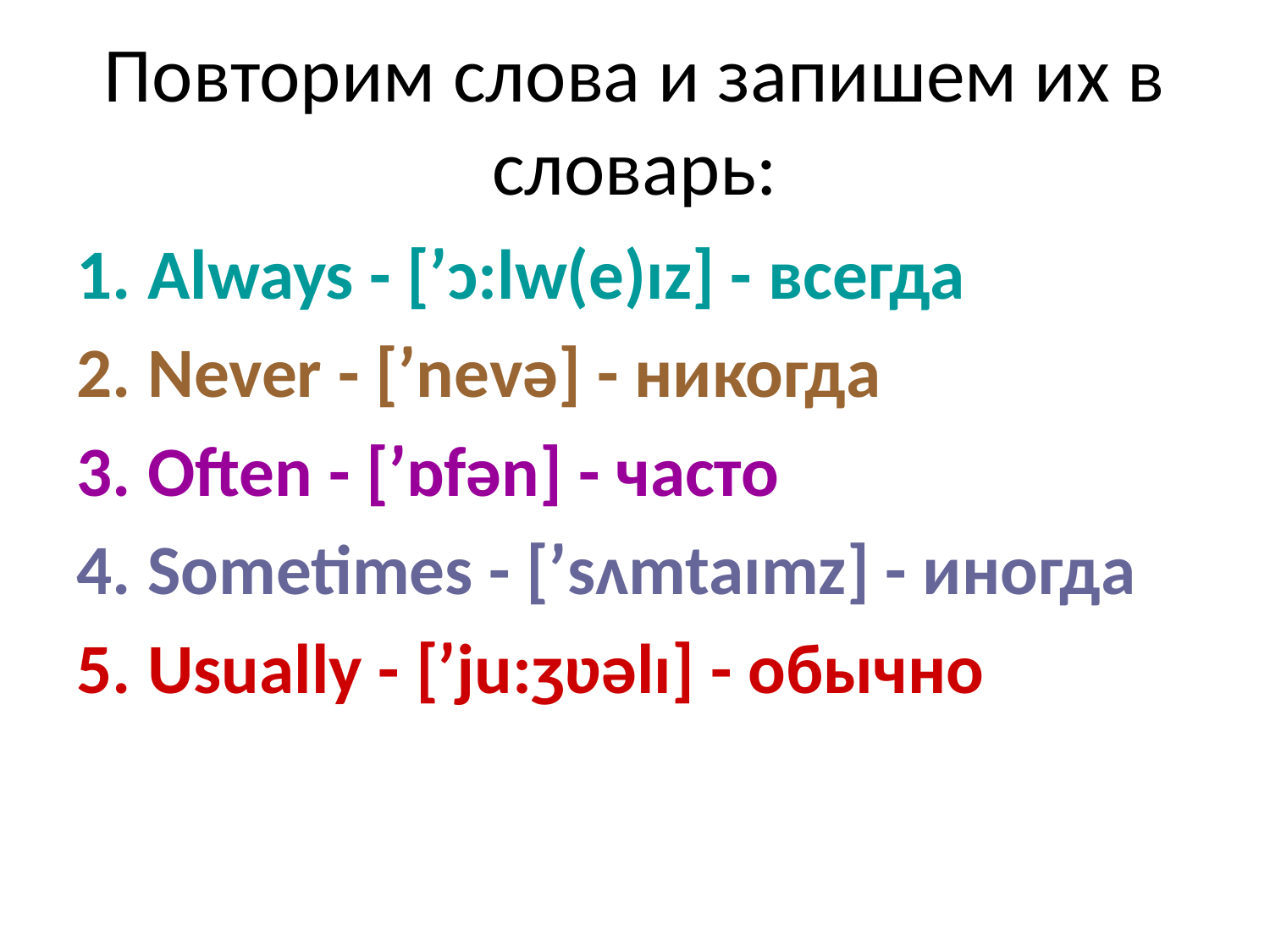

# Повторим слова и запишем их в словарь:
Always - [ʹɔ:lw(e)ız] - всегда
Never - [ʹnevə] - никогда
Often - [ʹɒfən] - часто
Sometimes - [ʹsʌmtaımz] - иногда
Usually - [ʹju:ʒʋəlı] - обычно